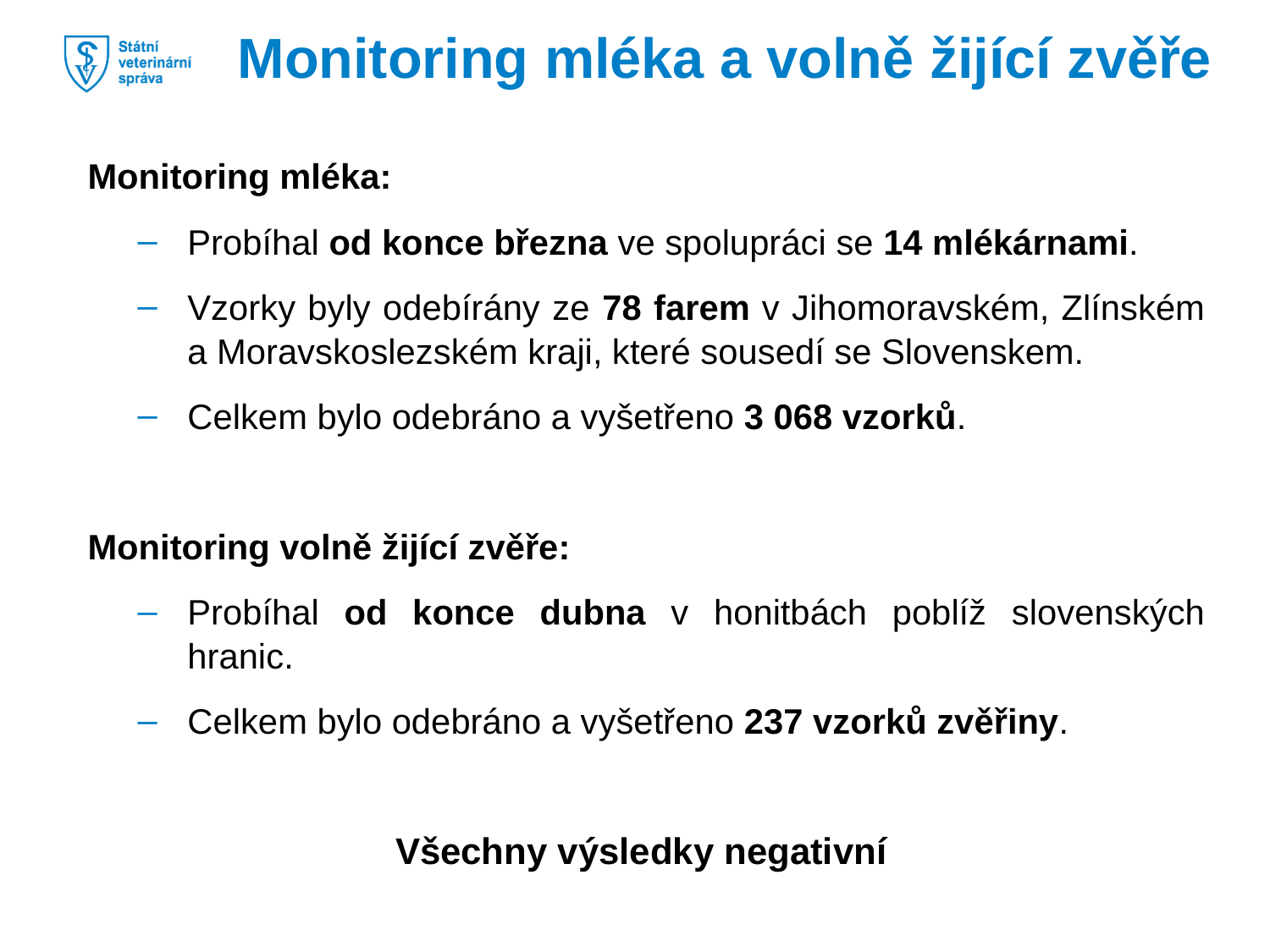

Monitoring mléka a volně žijící zvěře

Monitoring mléka:
Probíhal od konce března ve spolupráci se 14 mlékárnami.
Vzorky byly odebírány ze 78 farem v Jihomoravském, Zlínském a Moravskoslezském kraji, které sousedí se Slovenskem.
Celkem bylo odebráno a vyšetřeno 3 068 vzorků.

Monitoring volně žijící zvěře:
Probíhal od konce dubna v honitbách poblíž slovenských hranic.
Celkem bylo odebráno a vyšetřeno 237 vzorků zvěřiny.

Všechny výsledky negativní